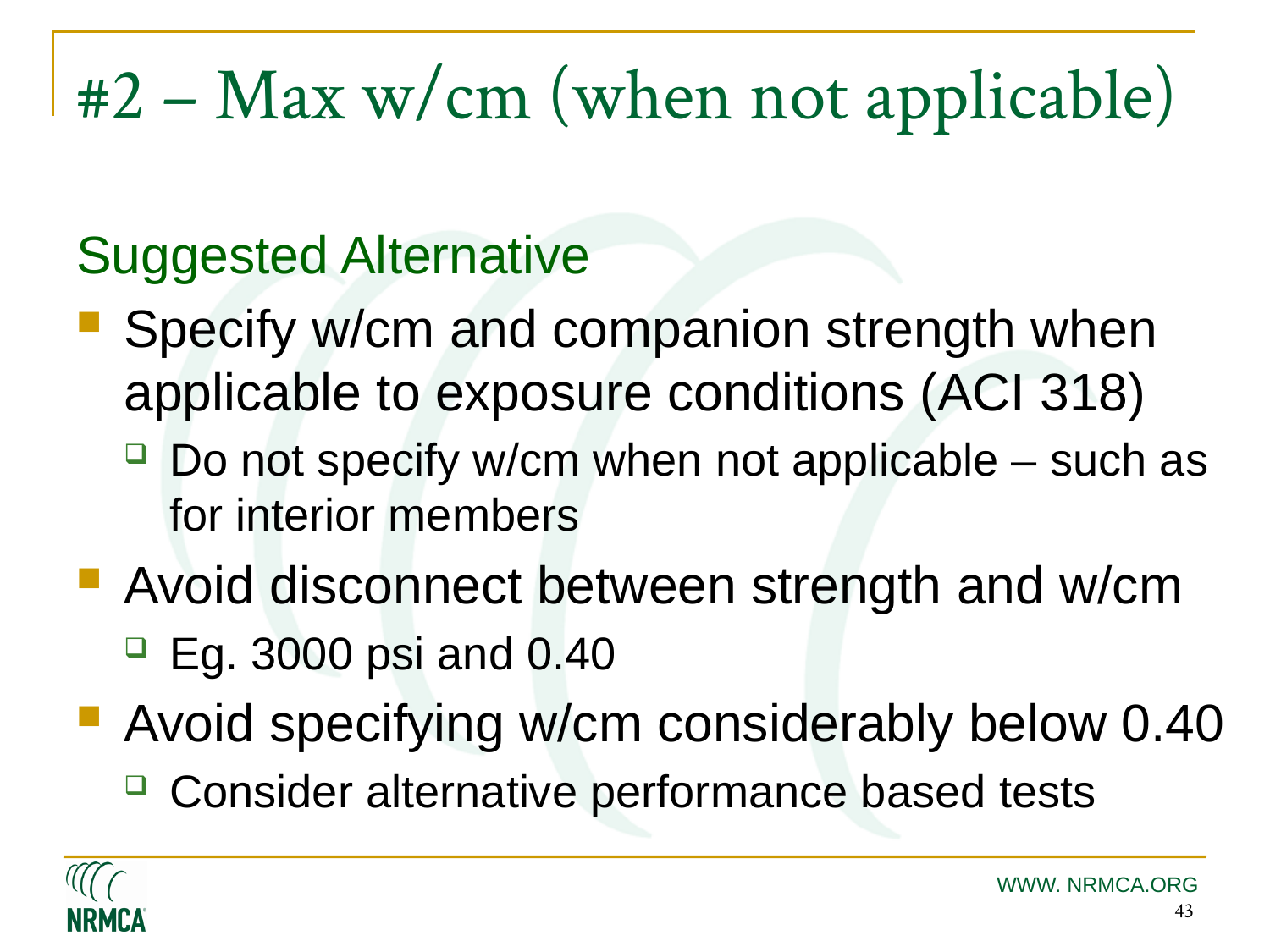

# #2 – Max w/cm (when not applicable)
Suggested Alternative
Specify w/cm and companion strength when applicable to exposure conditions (ACI 318)
Do not specify w/cm when not applicable – such as for interior members
Avoid disconnect between strength and w/cm
Eg. 3000 psi and 0.40
Avoid specifying w/cm considerably below 0.40
Consider alternative performance based tests

43